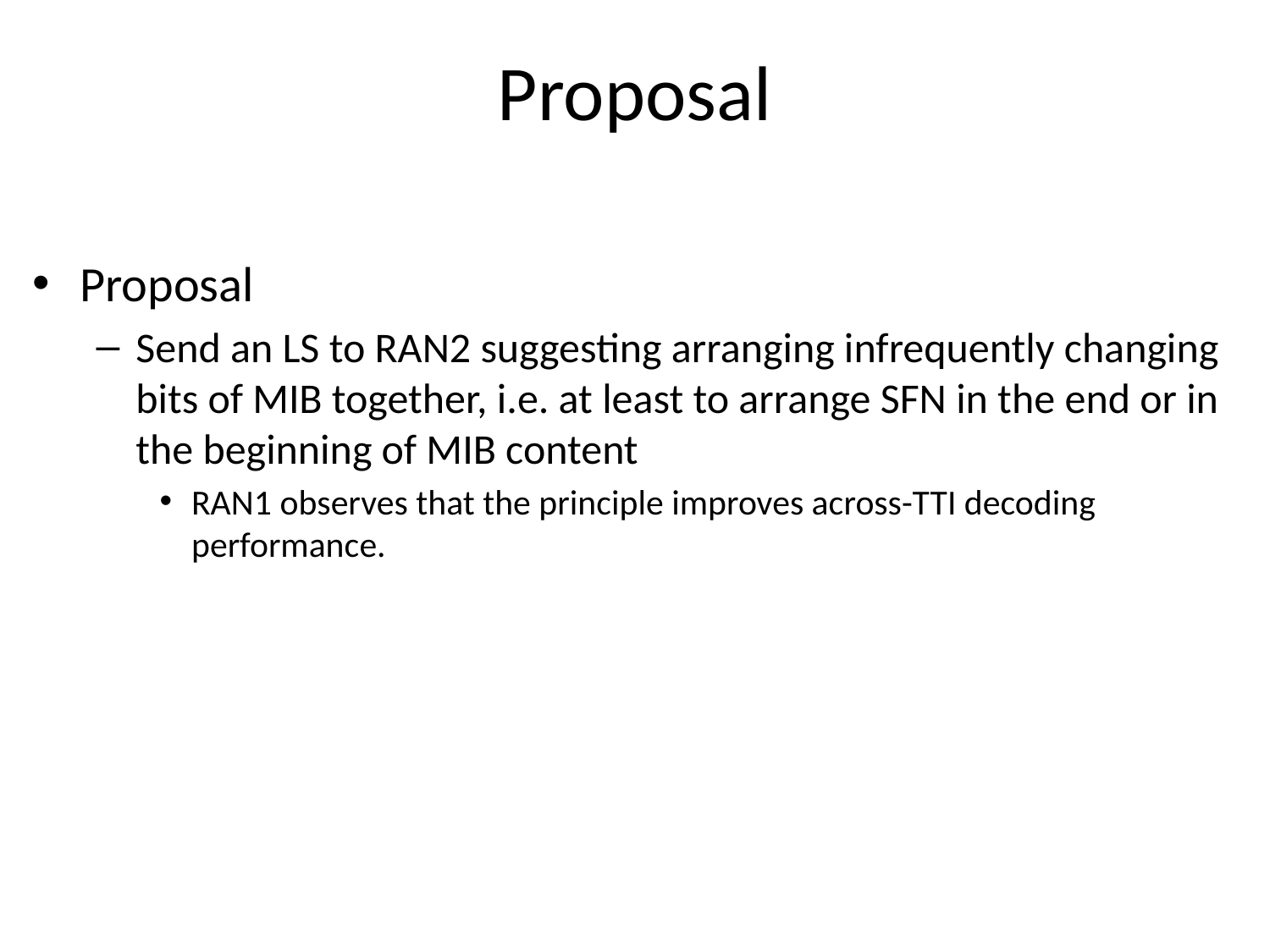

# Proposal
Proposal
Send an LS to RAN2 suggesting arranging infrequently changing bits of MIB together, i.e. at least to arrange SFN in the end or in the beginning of MIB content
RAN1 observes that the principle improves across-TTI decoding performance.